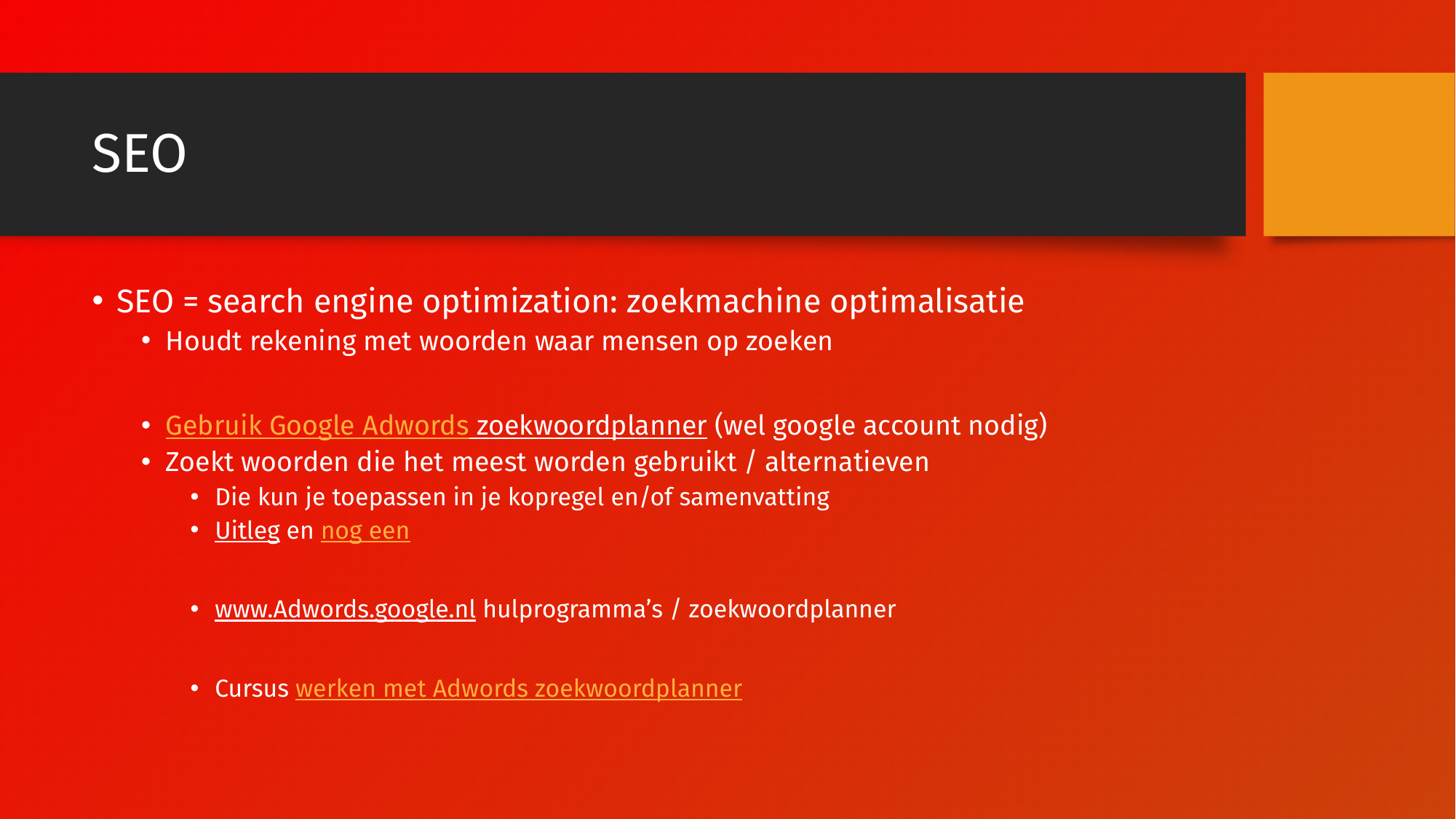

# SEO
SEO = search engine optimization: zoekmachine optimalisatie
Houdt rekening met woorden waar mensen op zoeken

Gebruik Google Adwords zoekwoordplanner (wel google account nodig)
Zoekt woorden die het meest worden gebruikt / alternatieven
Die kun je toepassen in je kopregel en/of samenvatting
Uitleg en nog een

www.Adwords.google.nl hulprogramma’s / zoekwoordplanner

Cursus werken met Adwords zoekwoordplanner